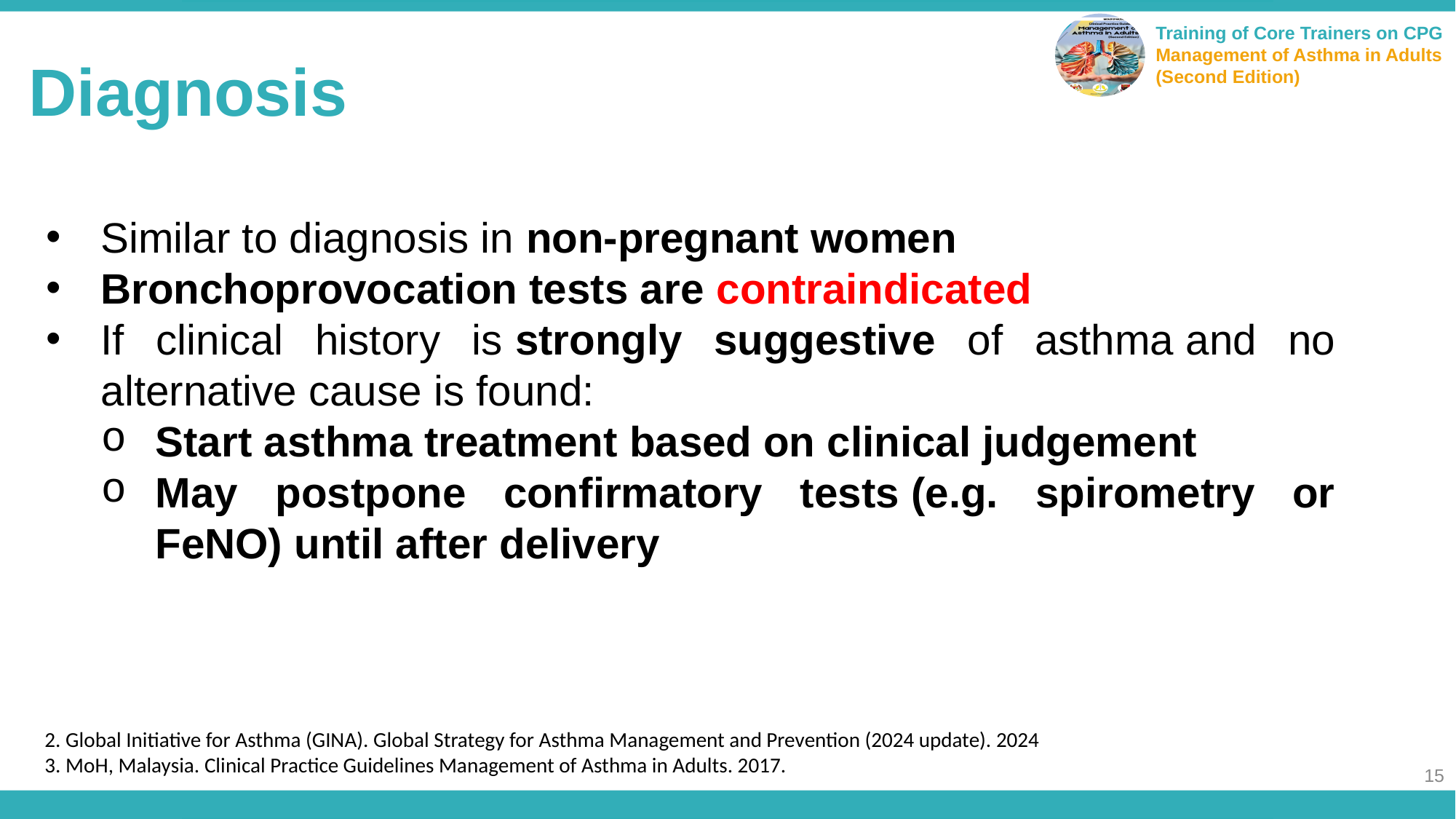

Diagnosis
Similar to diagnosis in non-pregnant women
Bronchoprovocation tests are contraindicated
If clinical history is strongly suggestive of asthma and no alternative cause is found:
Start asthma treatment based on clinical judgement
May postpone confirmatory tests (e.g. spirometry or FeNO) until after delivery
2. Global Initiative for Asthma (GINA). Global Strategy for Asthma Management and Prevention (2024 update). 2024
3. MoH, Malaysia. Clinical Practice Guidelines Management of Asthma in Adults. 2017.
15